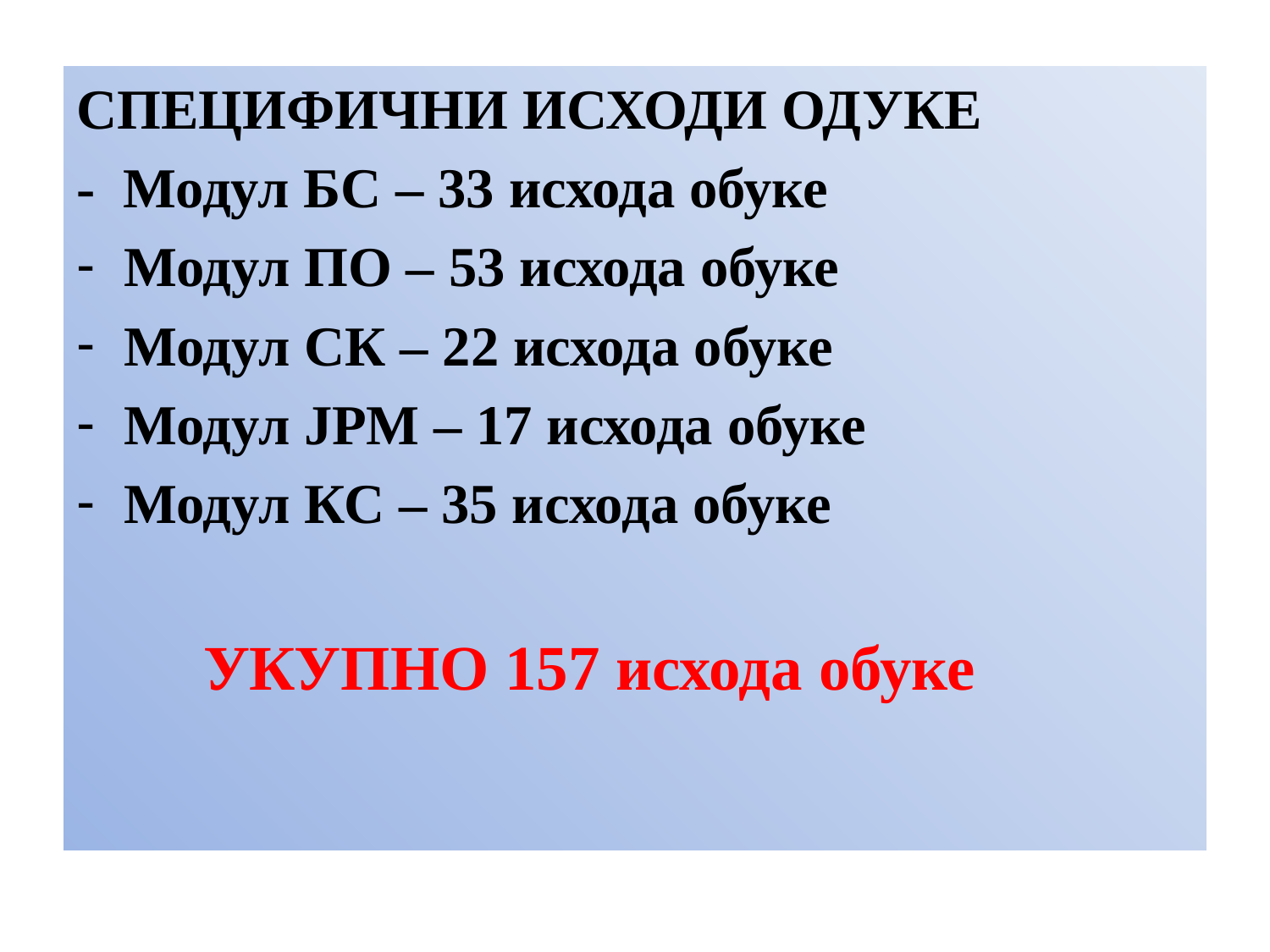

СПЕЦИФИЧНИ ИСХОДИ ОДУКЕ
-  Модул БС – 33 исхода обуке
Модул ПО – 53 исхода обуке
Модул СК – 22 исхода обуке
Модул ЈРМ – 17 исхода обуке
Модул КС – 35 исхода обуке

	УКУПНО 157 исхода обуке